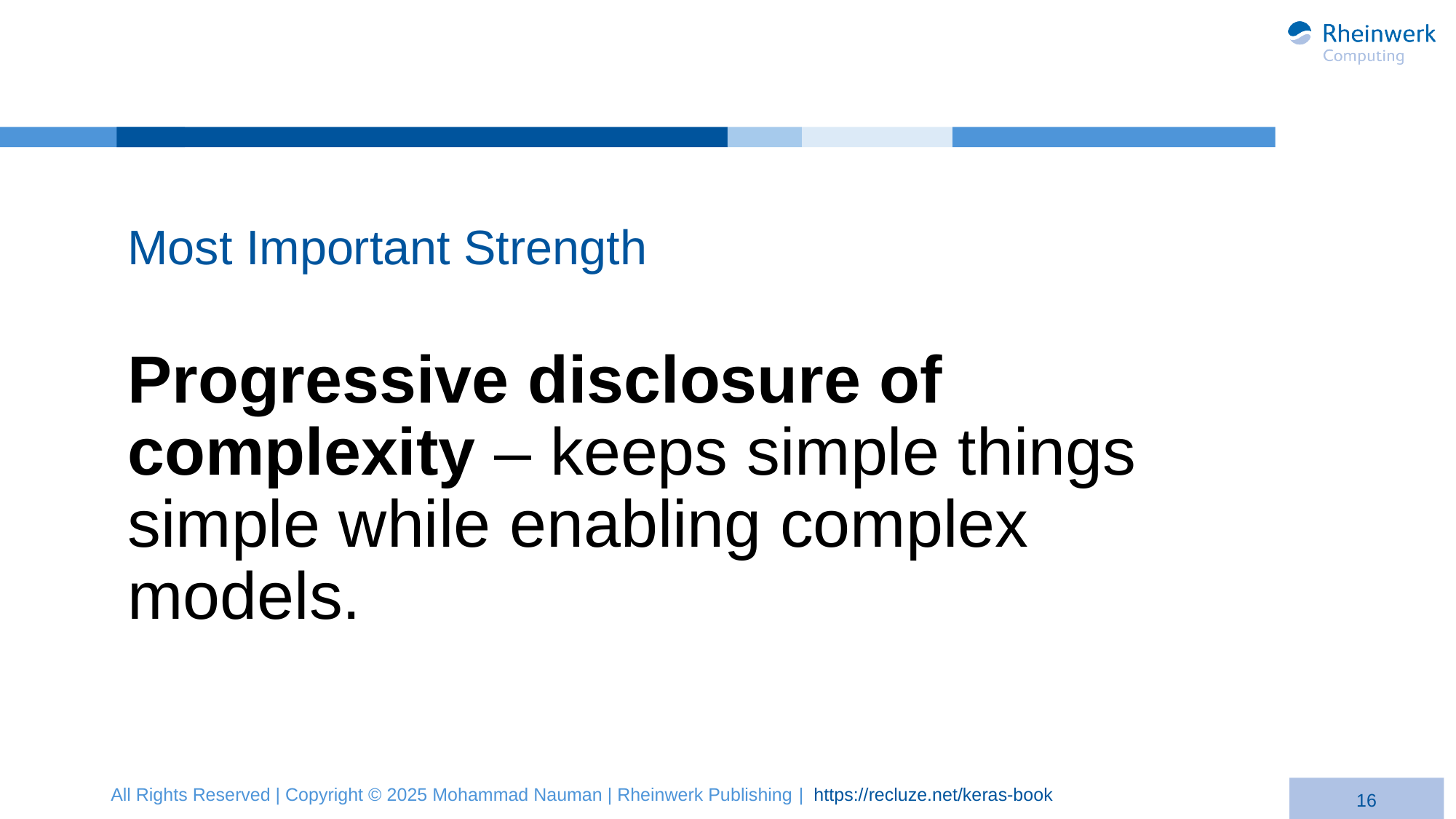

Most Important Strength
# Progressive disclosure of complexity – keeps simple things simple while enabling complex models.